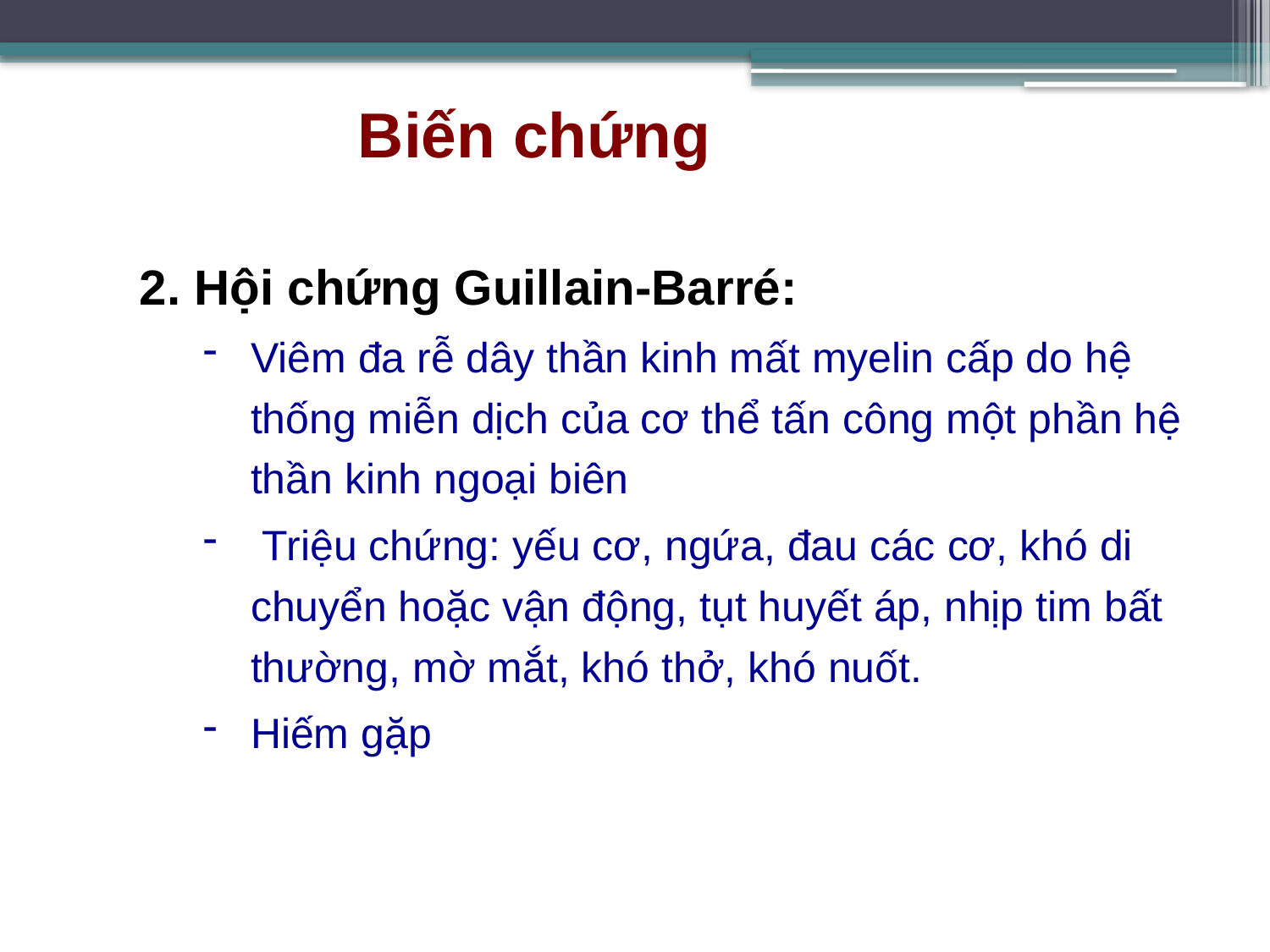

# Biến chứng
2. Hội chứng Guillain-Barré:
Viêm đa rễ dây thần kinh mất myelin cấp do hệ thống miễn dịch của cơ thể tấn công một phần hệ thần kinh ngoại biên
 Triệu chứng: yếu cơ, ngứa, đau các cơ, khó di chuyển hoặc vận động, tụt huyết áp, nhịp tim bất thường, mờ mắt, khó thở, khó nuốt.
Hiếm gặp